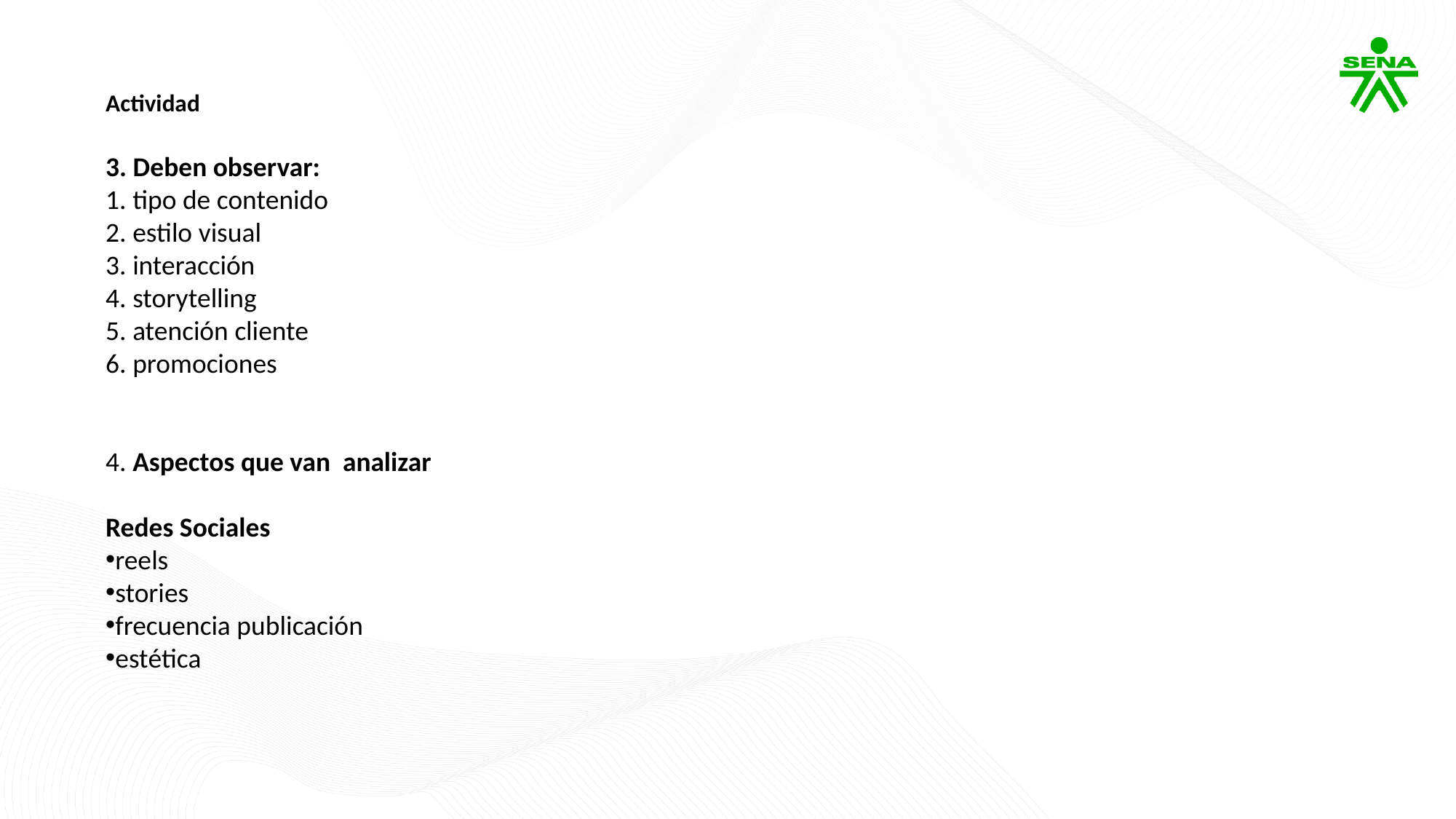

Actividad

3. Deben observar:
1. tipo de contenido
2. estilo visual
3. interacción
4. storytelling
5. atención cliente
6. promociones

4. Aspectos que van  analizar

Redes Sociales
reels
stories
frecuencia publicación
estética